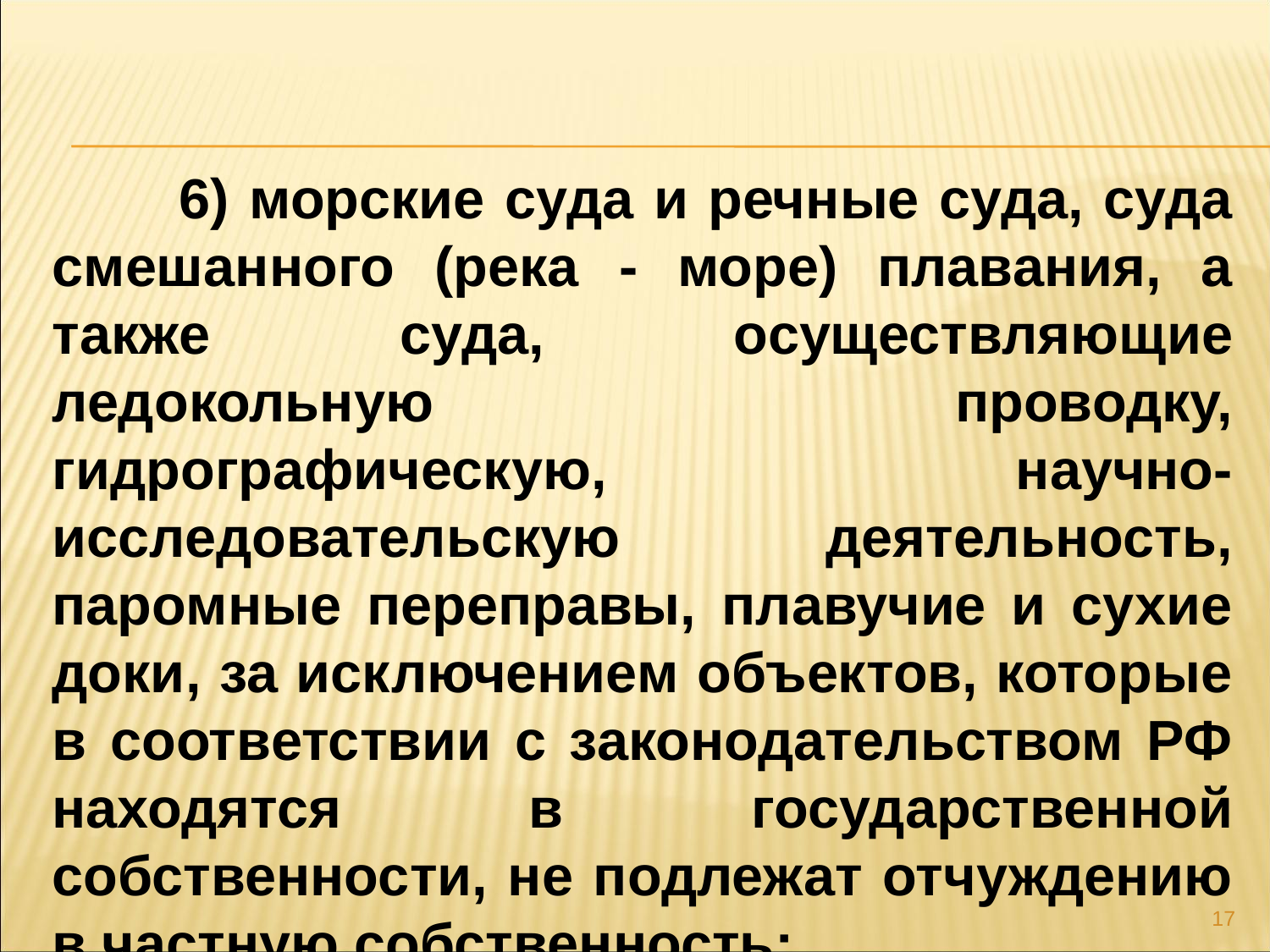

6) морские суда и речные суда, суда смешанного (река - море) плавания, а также суда, осуществляющие ледокольную проводку, гидрографическую, научно-исследовательскую деятельность, паромные переправы, плавучие и сухие доки, за исключением объектов, которые в соответствии с законодательством РФ находятся в государственной собственности, не подлежат отчуждению в частную собственность;
17